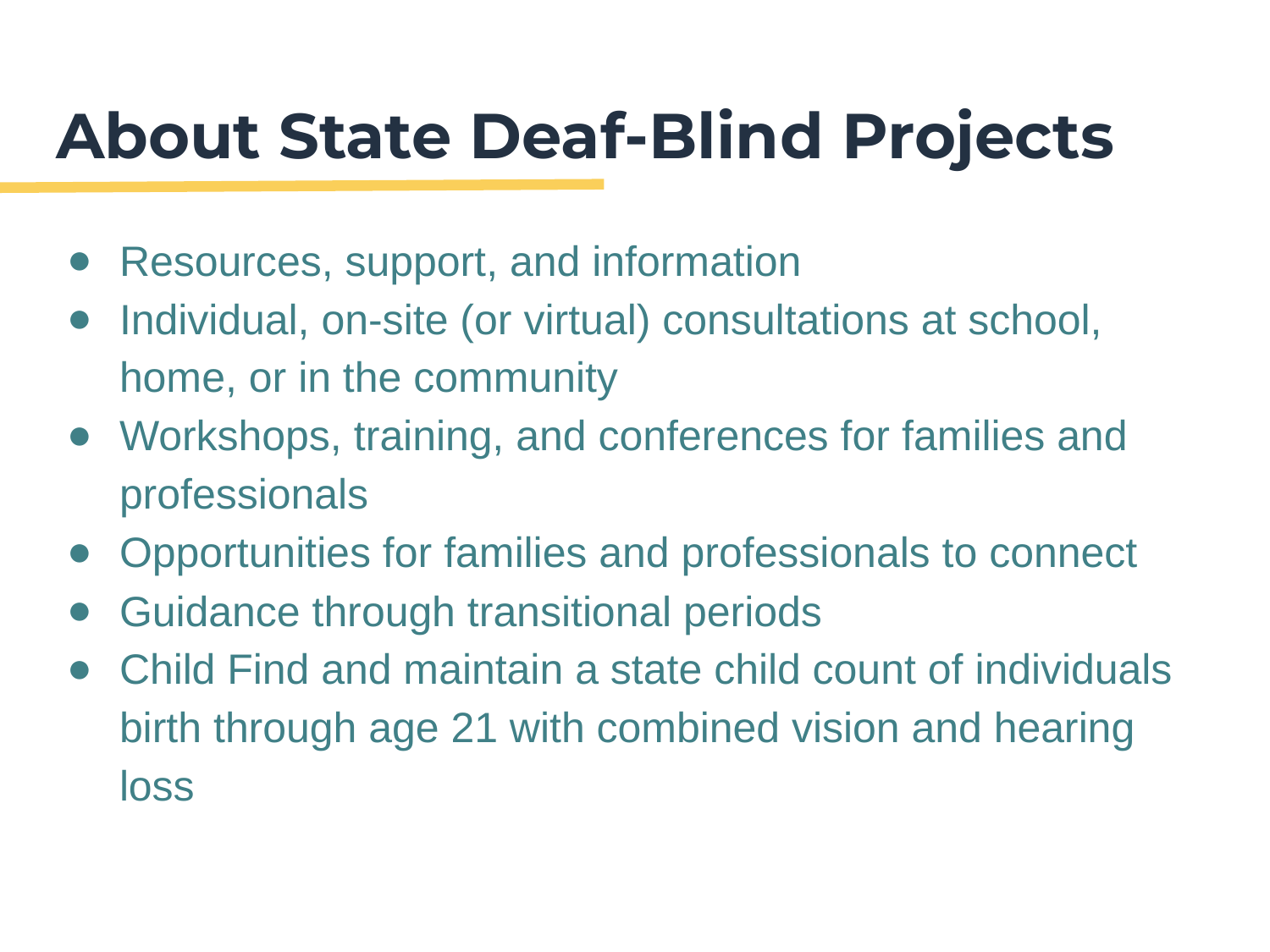

# About State Deaf-Blind Projects
Resources, support, and information
Individual, on-site (or virtual) consultations at school, home, or in the community
Workshops, training, and conferences for families and professionals
Opportunities for families and professionals to connect
Guidance through transitional periods
Child Find and maintain a state child count of individuals birth through age 21 with combined vision and hearing loss